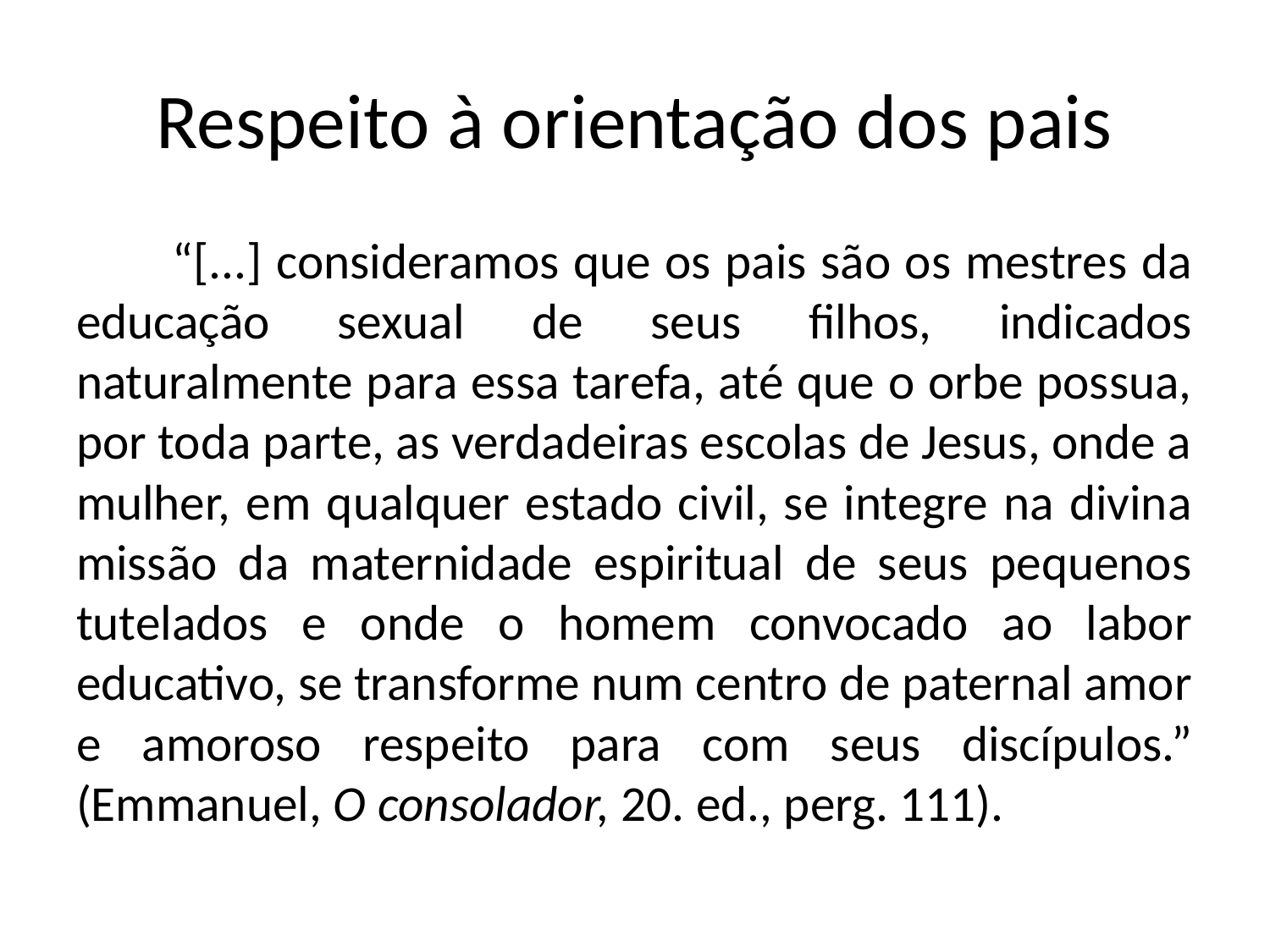

# Respeito à orientação dos pais
“[...] consideramos que os pais são os mestres da educação sexual de seus filhos, indicados naturalmente para essa tarefa, até que o orbe possua, por toda parte, as verdadeiras escolas de Jesus, onde a mulher, em qualquer estado civil, se integre na divina missão da maternidade espiritual de seus pequenos tutelados e onde o homem convocado ao labor educativo, se transforme num centro de paternal amor e amoroso respeito para com seus discípulos.” (Emmanuel, O consolador, 20. ed., perg. 111).